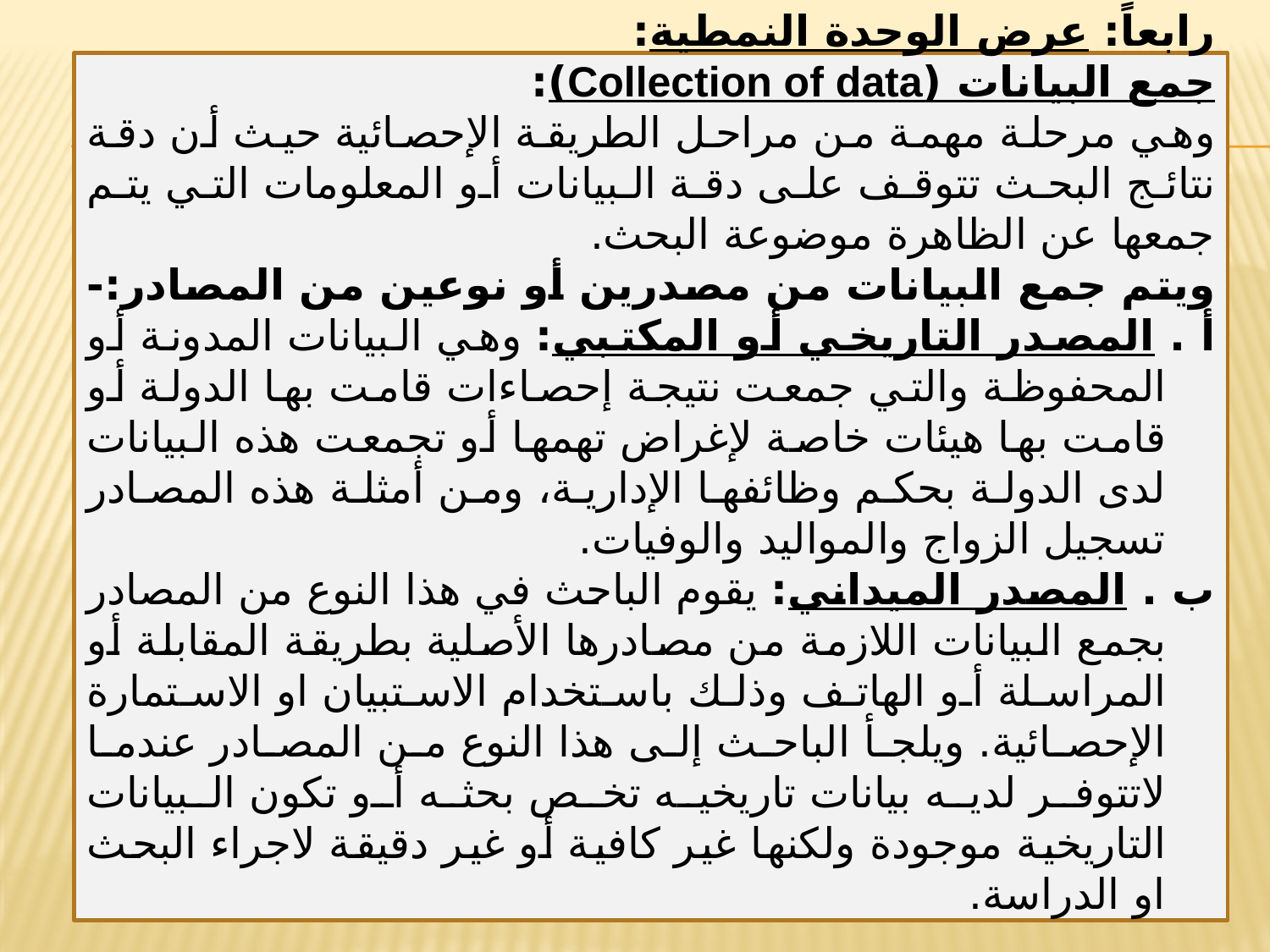

رابعاً: عرض الوحدة النمطية:
جمع البيانات (Collection of data):
	وهي مرحلة مهمة من مراحل الطريقة الإحصائية حيث أن دقة نتائج البحث تتوقف على دقة البيانات أو المعلومات التي يتم جمعها عن الظاهرة موضوعة البحث.
ويتم جمع البيانات من مصدرين أو نوعين من المصادر:-
أ . المصدر التاريخي أو المكتبي: وهي البيانات المدونة أو المحفوظة والتي جمعت نتيجة إحصاءات قامت بها الدولة أو قامت بها هيئات خاصة لإغراض تهمها أو تجمعت هذه البيانات لدى الدولة بحكم وظائفها الإدارية، ومن أمثلة هذه المصادر تسجيل الزواج والمواليد والوفيات.
ب . المصدر الميداني: يقوم الباحث في هذا النوع من المصادر بجمع البيانات اللازمة من مصادرها الأصلية بطريقة المقابلة أو المراسلة أو الهاتف وذلك باستخدام الاستبيان او الاستمارة الإحصائية. ويلجأ الباحث إلى هذا النوع من المصادر عندما لاتتوفر لديه بيانات تاريخيه تخص بحثه أو تكون البيانات التاريخية موجودة ولكنها غير كافية أو غير دقيقة لاجراء البحث او الدراسة.